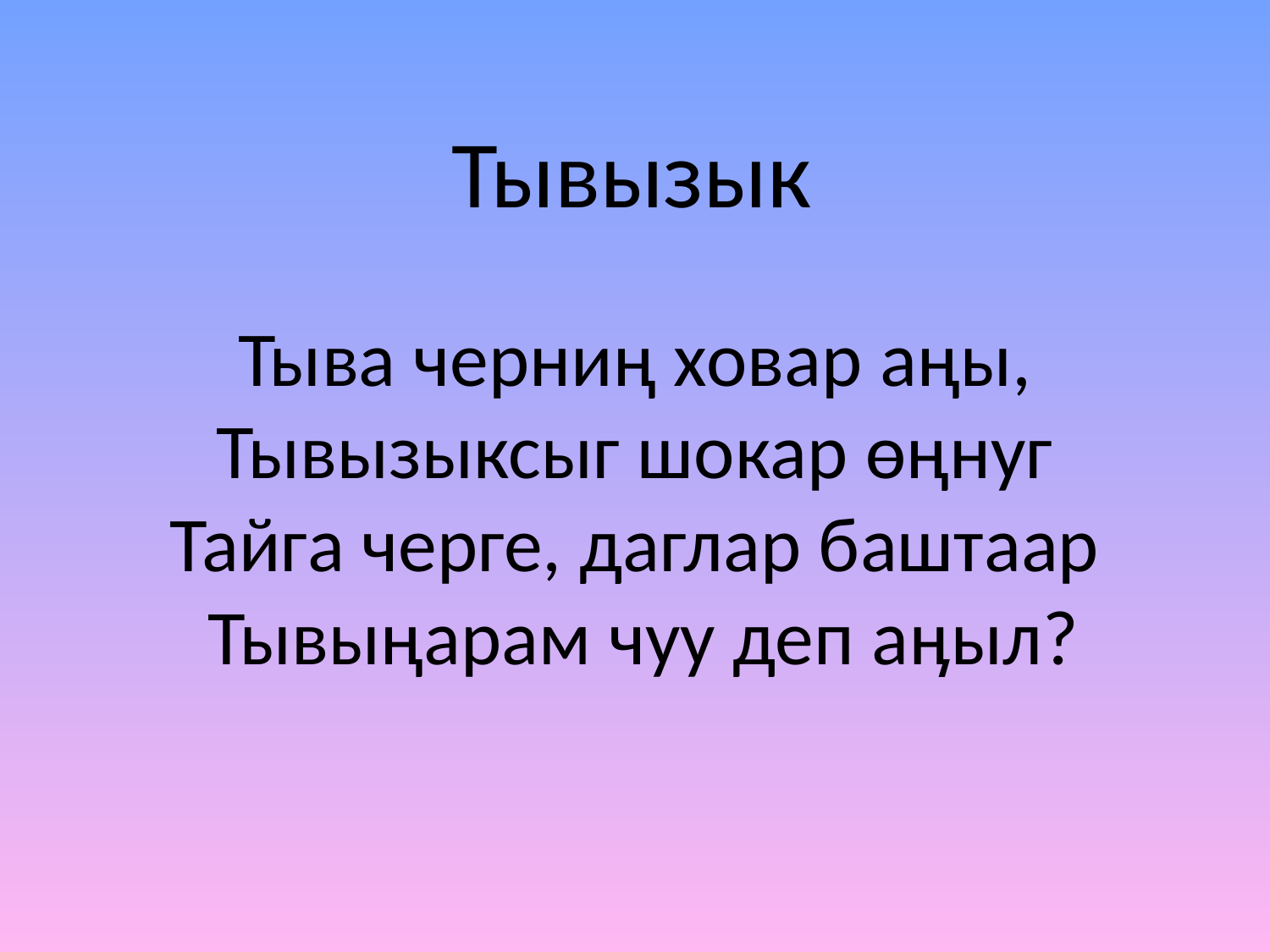

Тывызык
# Тыва черниң ховар аңы, Тывызыксыг шокар өңнуг Тайга черге, даглар баштаар Тывыңарам чуу деп аӊыл?